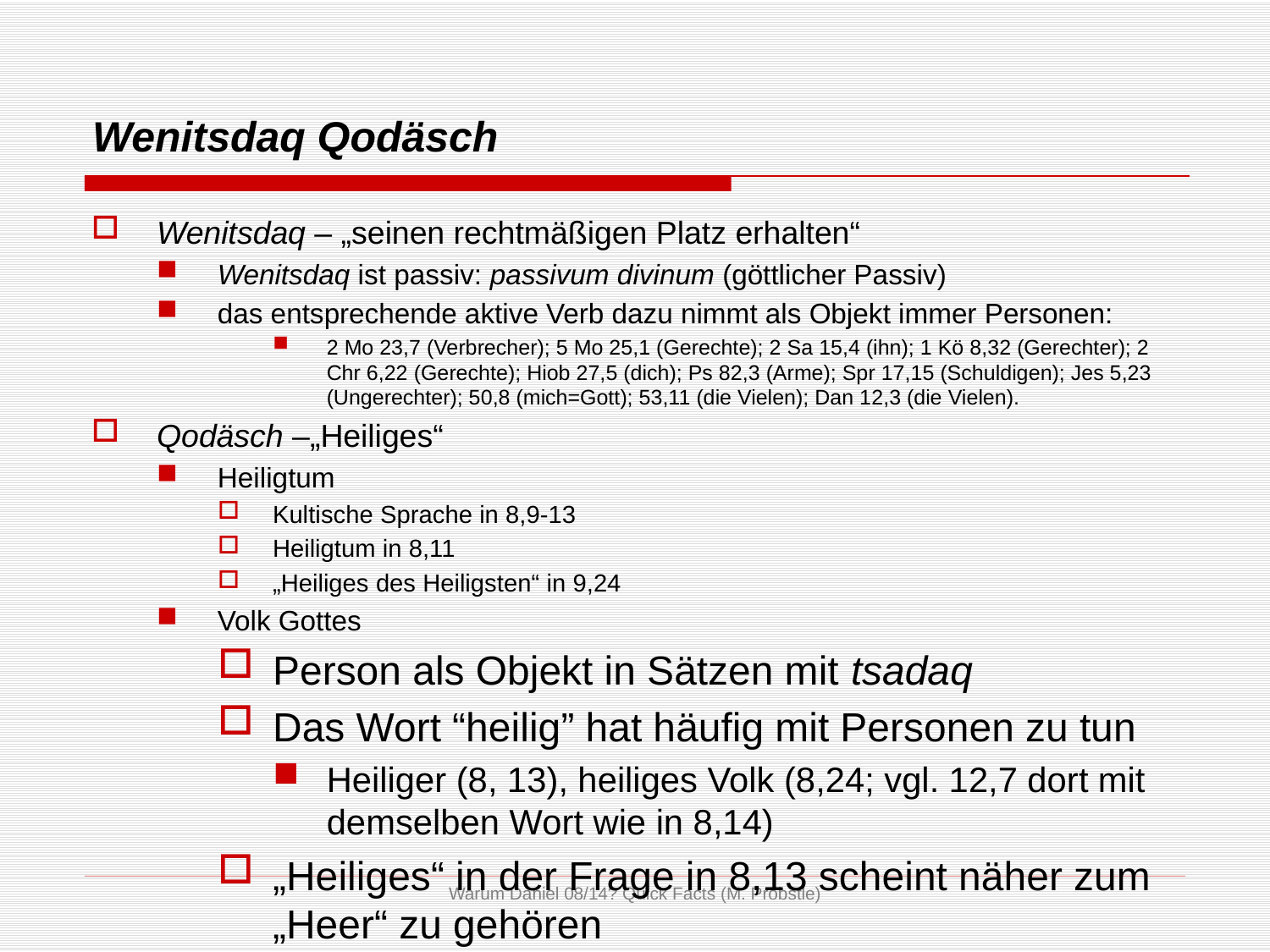

# Wenitsdaq Qodäsch
Wenitsdaq – „seinen rechtmäßigen Platz erhalten“
Wenitsdaq ist passiv: passivum divinum (göttlicher Passiv)
das entsprechende aktive Verb dazu nimmt als Objekt immer Personen:
2 Mo 23,7 (Verbrecher); 5 Mo 25,1 (Gerechte); 2 Sa 15,4 (ihn); 1 Kö 8,32 (Gerechter); 2 Chr 6,22 (Gerechte); Hiob 27,5 (dich); Ps 82,3 (Arme); Spr 17,15 (Schuldigen); Jes 5,23 (Ungerechter); 50,8 (mich=Gott); 53,11 (die Vielen); Dan 12,3 (die Vielen).
Qodäsch –„Heiliges“
Heiligtum
Kultische Sprache in 8,9-13
Heiligtum in 8,11
„Heiliges des Heiligsten“ in 9,24
Volk Gottes
Person als Objekt in Sätzen mit tsadaq
Das Wort “heilig” hat häufig mit Personen zu tun
Heiliger (8, 13), heiliges Volk (8,24; vgl. 12,7 dort mit demselben Wort wie in 8,14)
„Heiliges“ in der Frage in 8,13 scheint näher zum „Heer“ zu gehören
Warum Daniel 08/14? Quick Facts (M. Pröbstle)